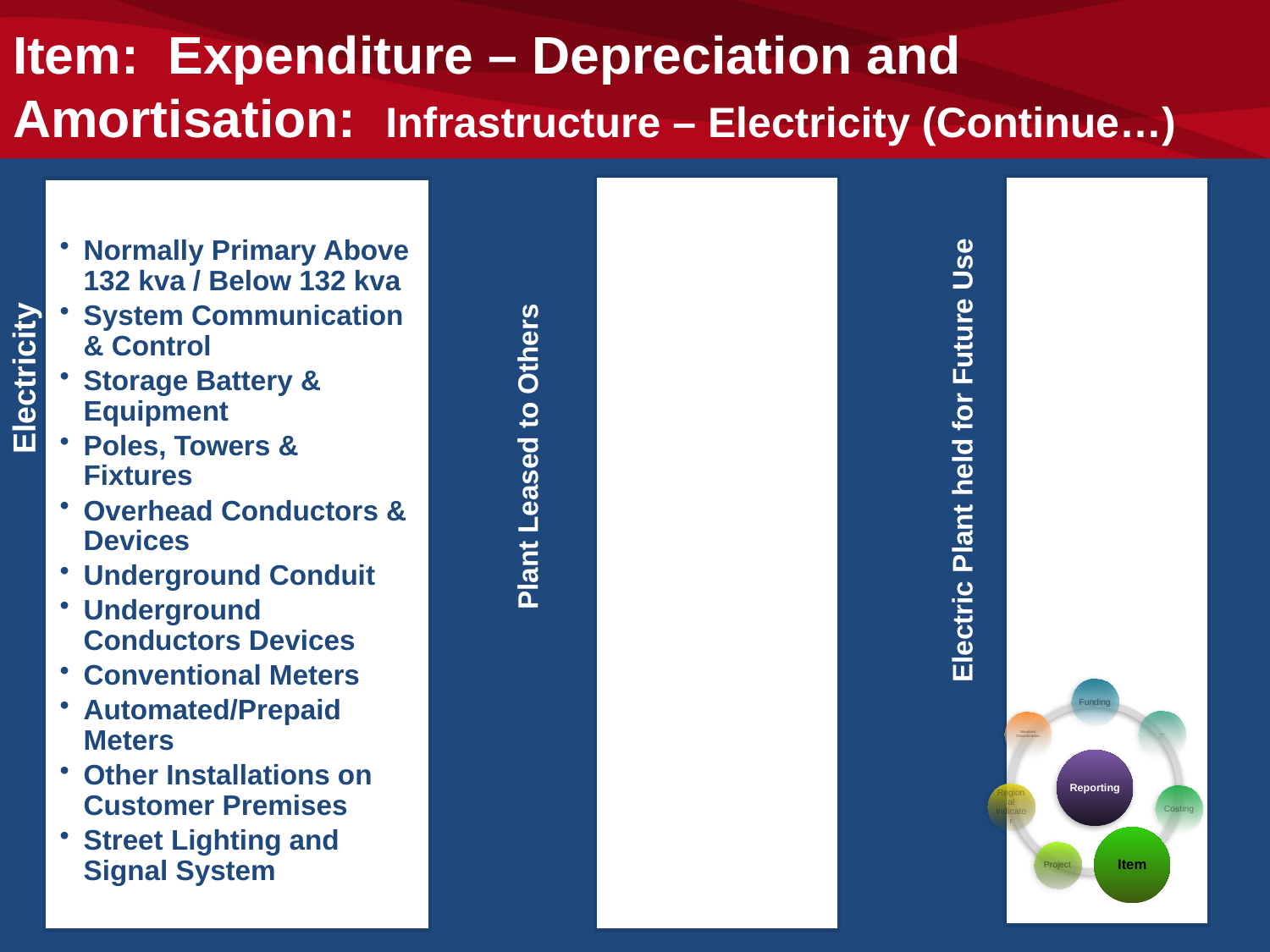

# Item:  Expenditure – Depreciation and Amortisation:  Infrastructure – Electricity (Continue…)
Electricity
Normally Primary Above 132 kva / Below 132 kva
System Communication & Control
Storage Battery & Equipment
Poles, Towers & Fixtures
Overhead Conductors & Devices
Underground Conduit
Underground Conductors Devices
Conventional Meters
Automated/Prepaid Meters
Other Installations on Customer Premises
Street Lighting and Signal System

Plant Leased to Others
Electric Plant held for Future Use

Reporting
Funding
Function
Costing
Item
Project
Regional Indicator
Standard Classification
87